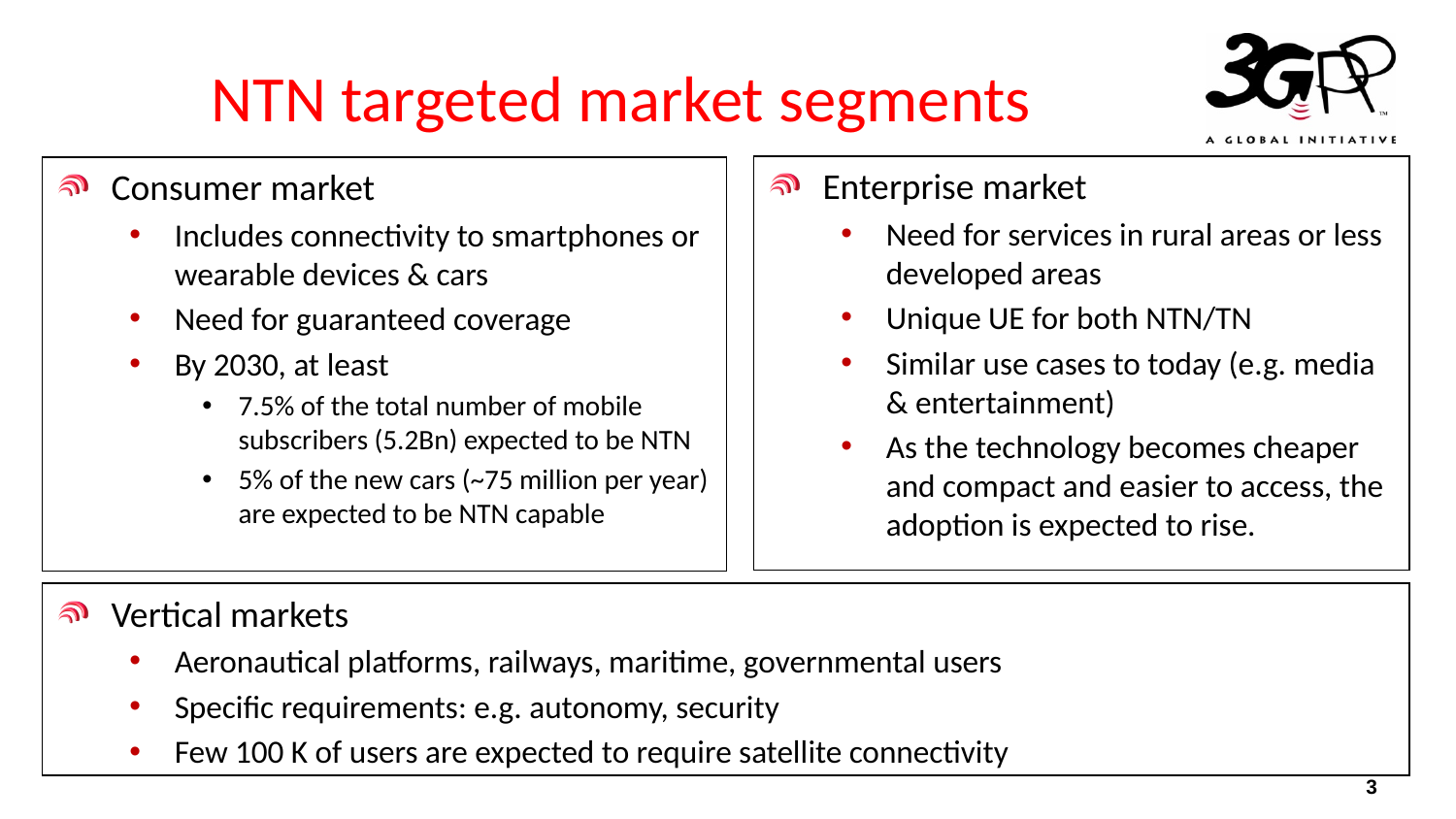

# NTN targeted market segments
Enterprise market
Need for services in rural areas or less developed areas
Unique UE for both NTN/TN
Similar use cases to today (e.g. media & entertainment)
As the technology becomes cheaper and compact and easier to access, the adoption is expected to rise.
Consumer market
Includes connectivity to smartphones or wearable devices & cars
Need for guaranteed coverage
By 2030, at least
7.5% of the total number of mobile subscribers (5.2Bn) expected to be NTN
5% of the new cars (~75 million per year) are expected to be NTN capable
Vertical markets
Aeronautical platforms, railways, maritime, governmental users
Specific requirements: e.g. autonomy, security
Few 100 K of users are expected to require satellite connectivity